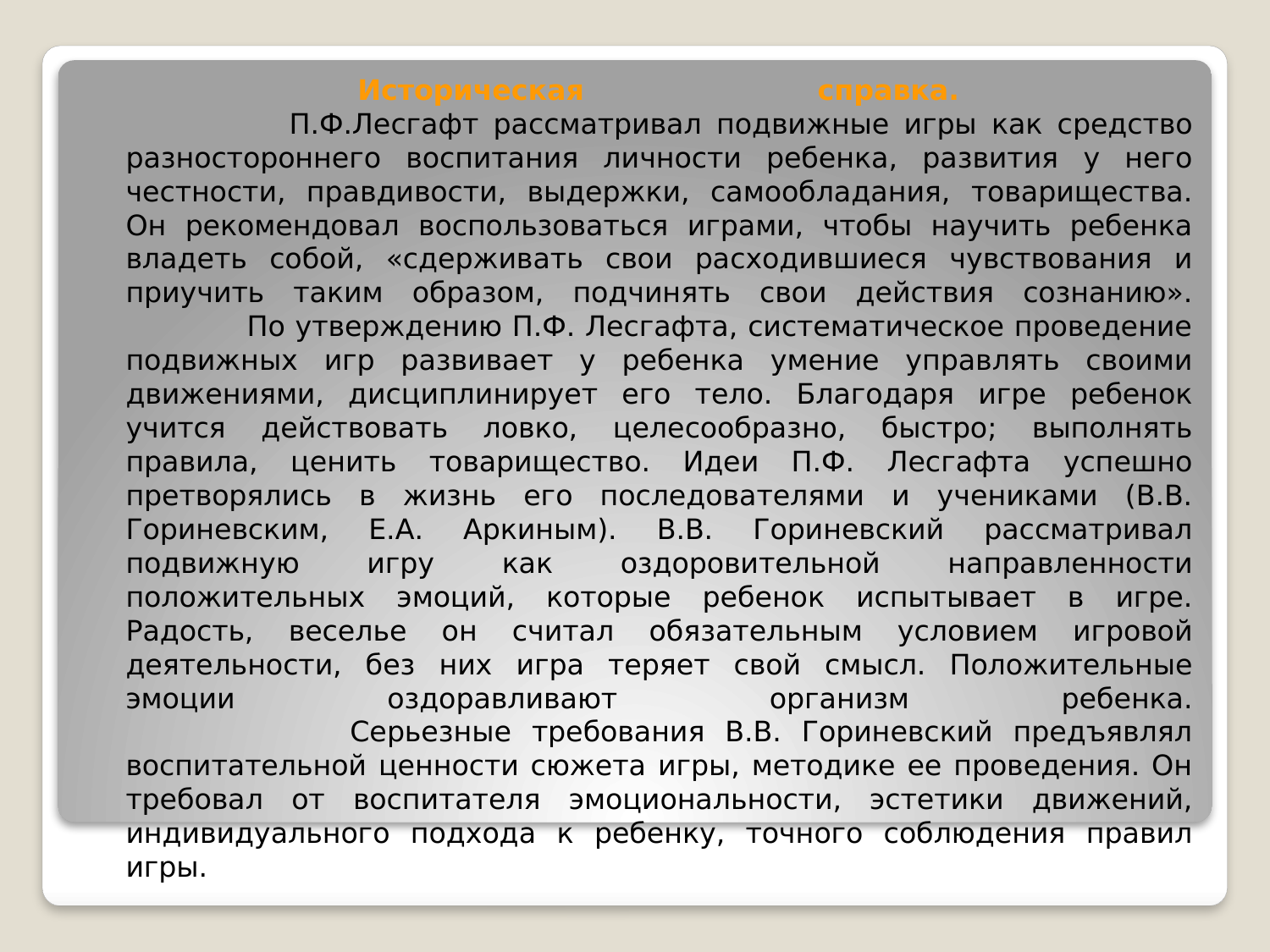

Историческая справка.
            П.Ф.Лесгафт рассматривал подвижные игры как средство разностороннего воспитания личности ребенка, развития у него честности, правдивости, выдержки, самообладания, товарищества. Он рекомендовал воспользоваться играми, чтобы научить ребенка владеть собой, «сдерживать свои расходившиеся чувствования и приучить таким образом, подчинять свои действия сознанию».
            По утверждению П.Ф. Лесгафта, систематическое проведение подвижных игр развивает у ребенка умение управлять своими движениями, дисциплинирует его тело. Благодаря игре ребенок учится действовать ловко, целесообразно, быстро; выполнять правила, ценить товарищество. Идеи П.Ф. Лесгафта успешно претворялись в жизнь его последователями и учениками (В.В. Гориневским, Е.А. Аркиным). В.В. Гориневский рассматривал подвижную игру как оздоровительной направленности положительных эмоций, которые ребенок испытывает в игре. Радость, веселье он считал обязательным условием игровой деятельности, без них игра теряет свой смысл. Положительные эмоции оздоравливают организм ребенка.
           Серьезные требования В.В. Гориневский предъявлял воспитательной ценности сюжета игры, методике ее проведения. Он требовал от воспитателя эмоциональности, эстетики движений, индивидуального подхода к ребенку, точного соблюдения правил игры.